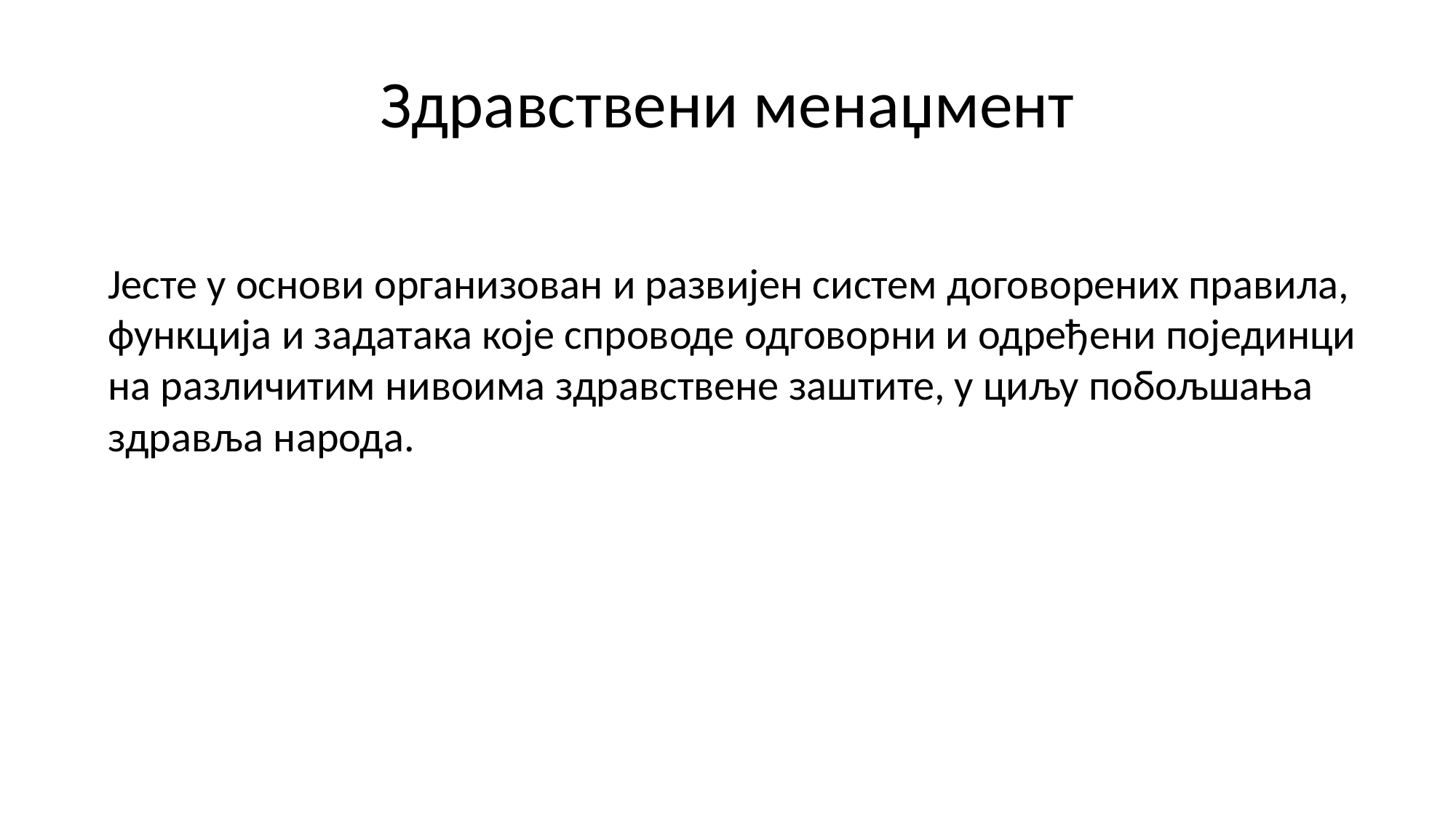

# Здравствени менаџмент

Јесте у основи организован и развијен систем договорених правила, функција и задатака које спроводе одговорни и одређени појединци на различитим нивоима здравствене заштите, у циљу побољшања здравља народа.